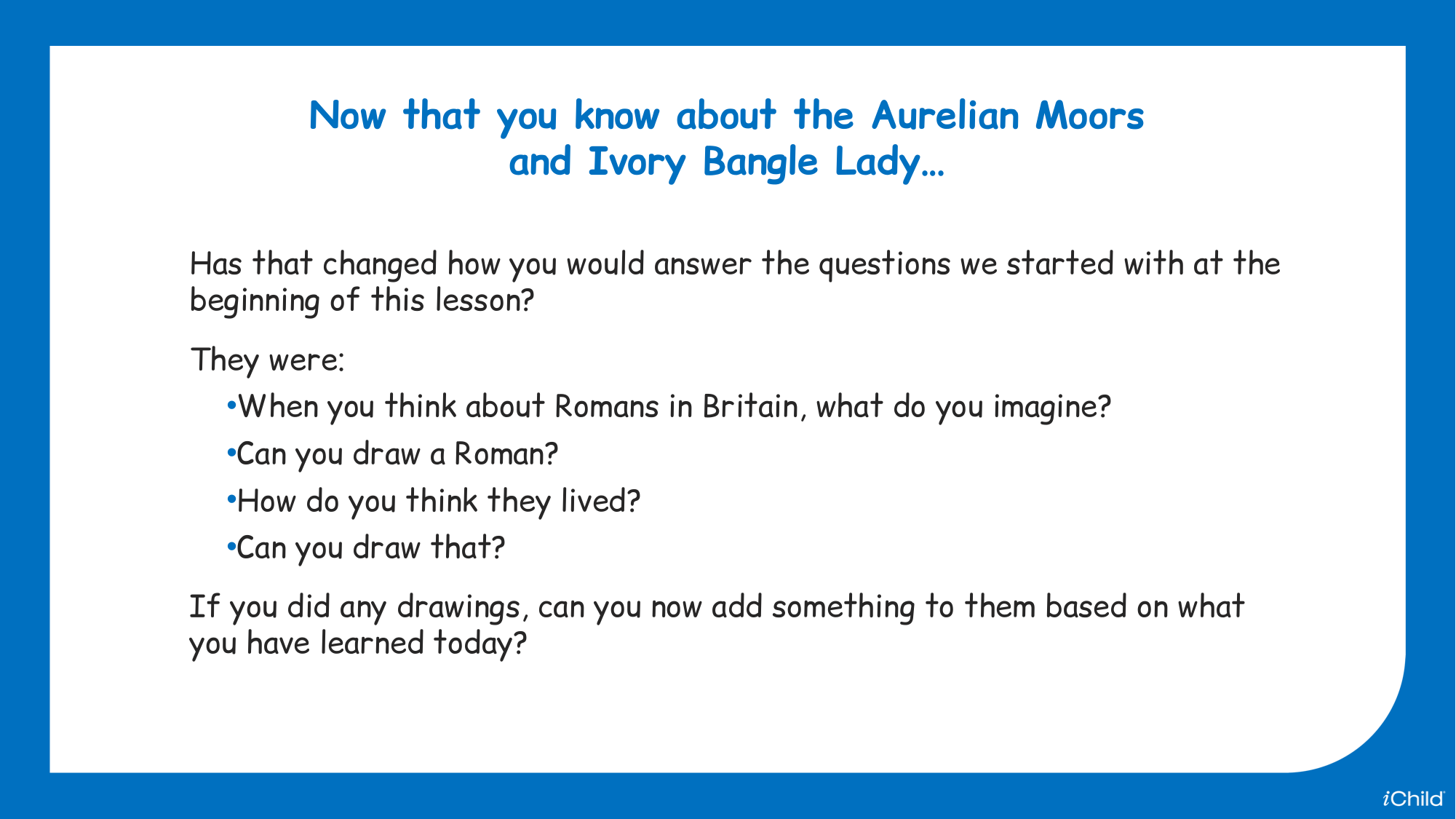

Now that you know about the Aurelian Moors
and Ivory Bangle Lady…
Has that changed how you would answer the questions we started with at the beginning of this lesson?
They were:
When you think about Romans in Britain, what do you imagine?
Can you draw a Roman?
How do you think they lived?
Can you draw that?
If you did any drawings, can you now add something to them based on what you have learned today?